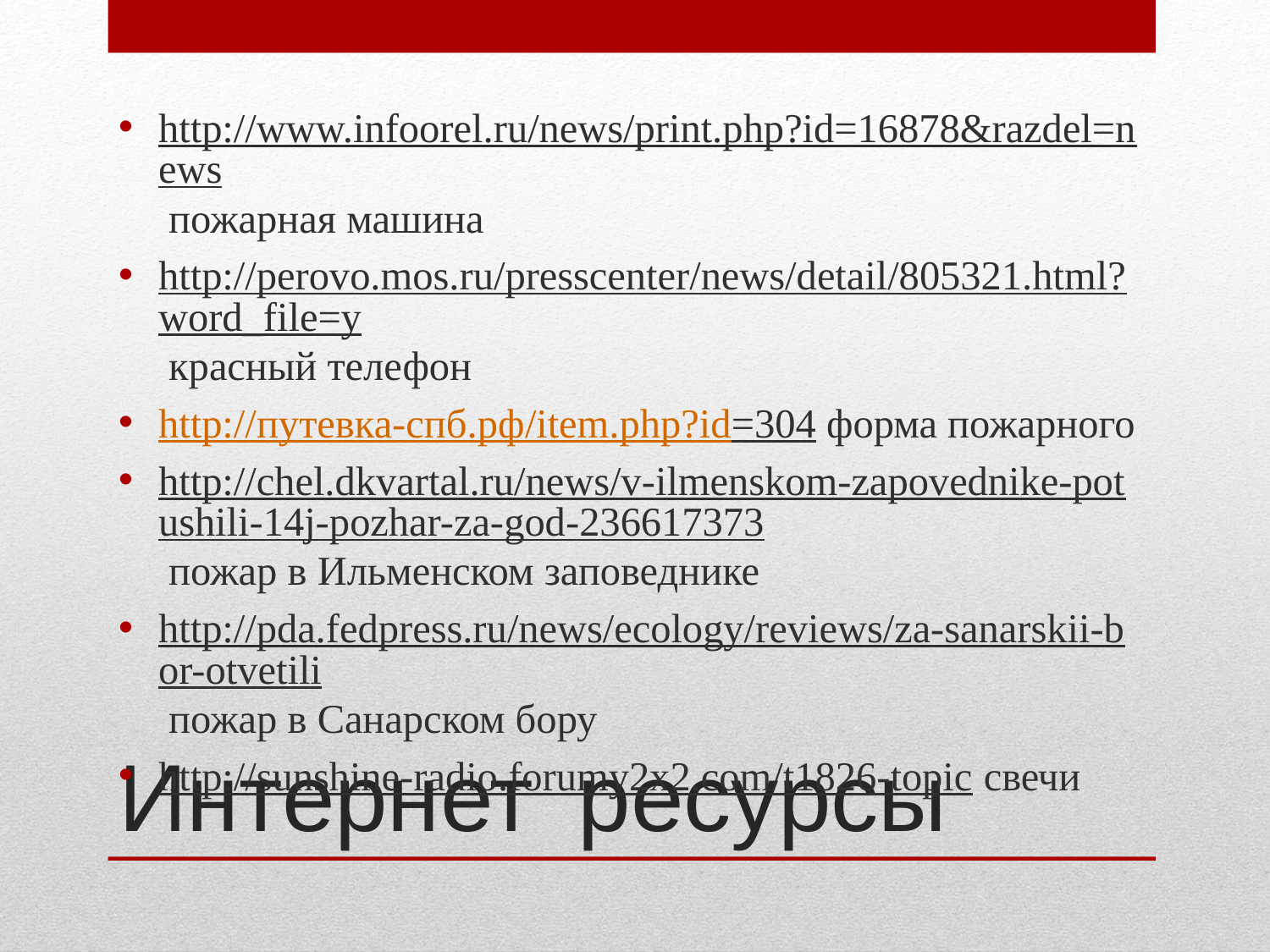

http://www.infoorel.ru/news/print.php?id=16878&razdel=news пожарная машина
http://perovo.mos.ru/presscenter/news/detail/805321.html?word_file=y красный телефон
http://путевка-спб.рф/item.php?id=304 форма пожарного
http://chel.dkvartal.ru/news/v-ilmenskom-zapovednike-potushili-14j-pozhar-za-god-236617373 пожар в Ильменском заповеднике
http://pda.fedpress.ru/news/ecology/reviews/za-sanarskii-bor-otvetili пожар в Санарском бору
http://sunshine-radio.forumy2x2.com/t1826-topic свечи

# Интернет  ресурсы